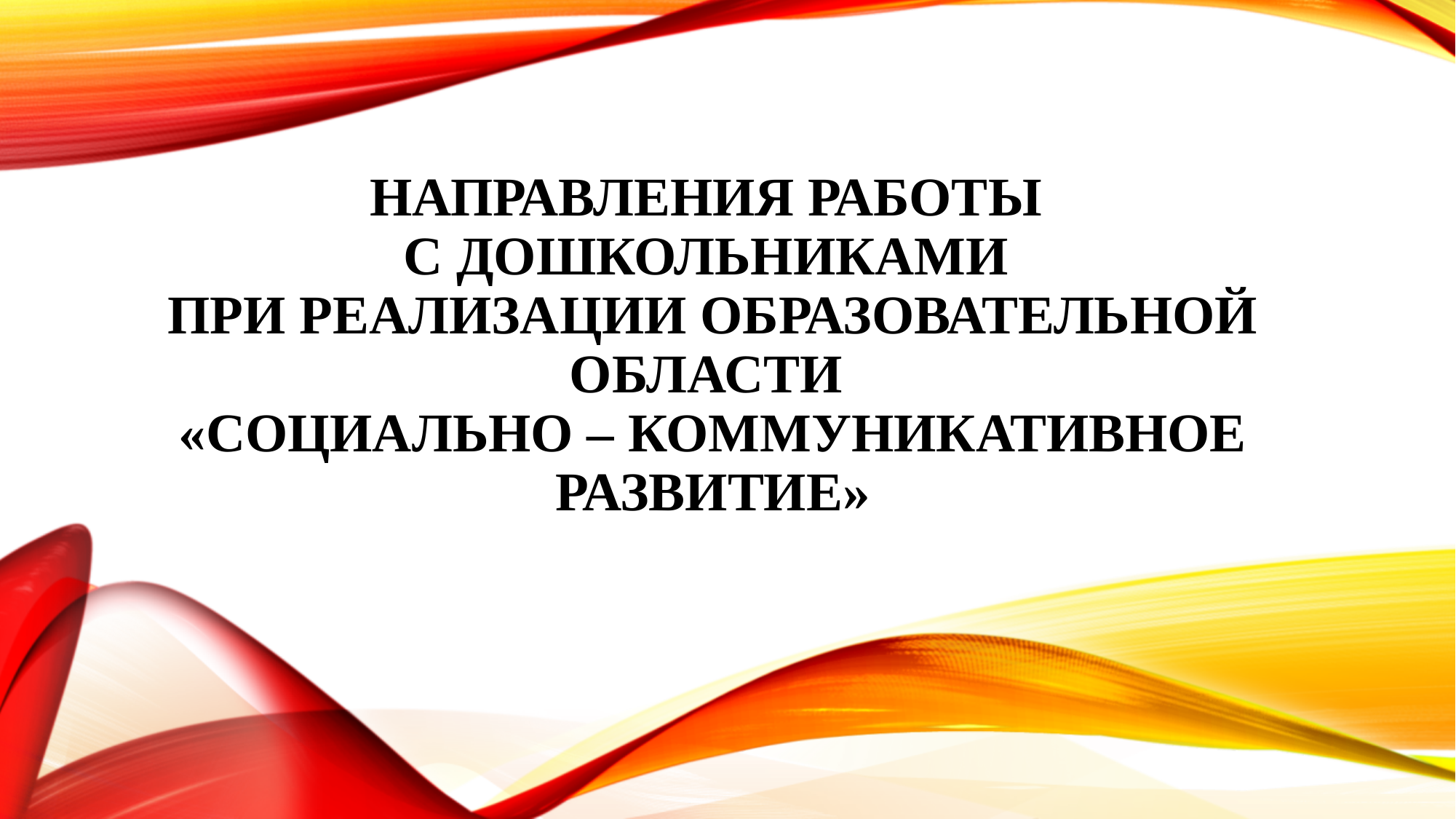

# НАПРАВЛЕНИЯ работы с дошкольниками при реализации образовательной области «Социально – коммуникативное развитие»